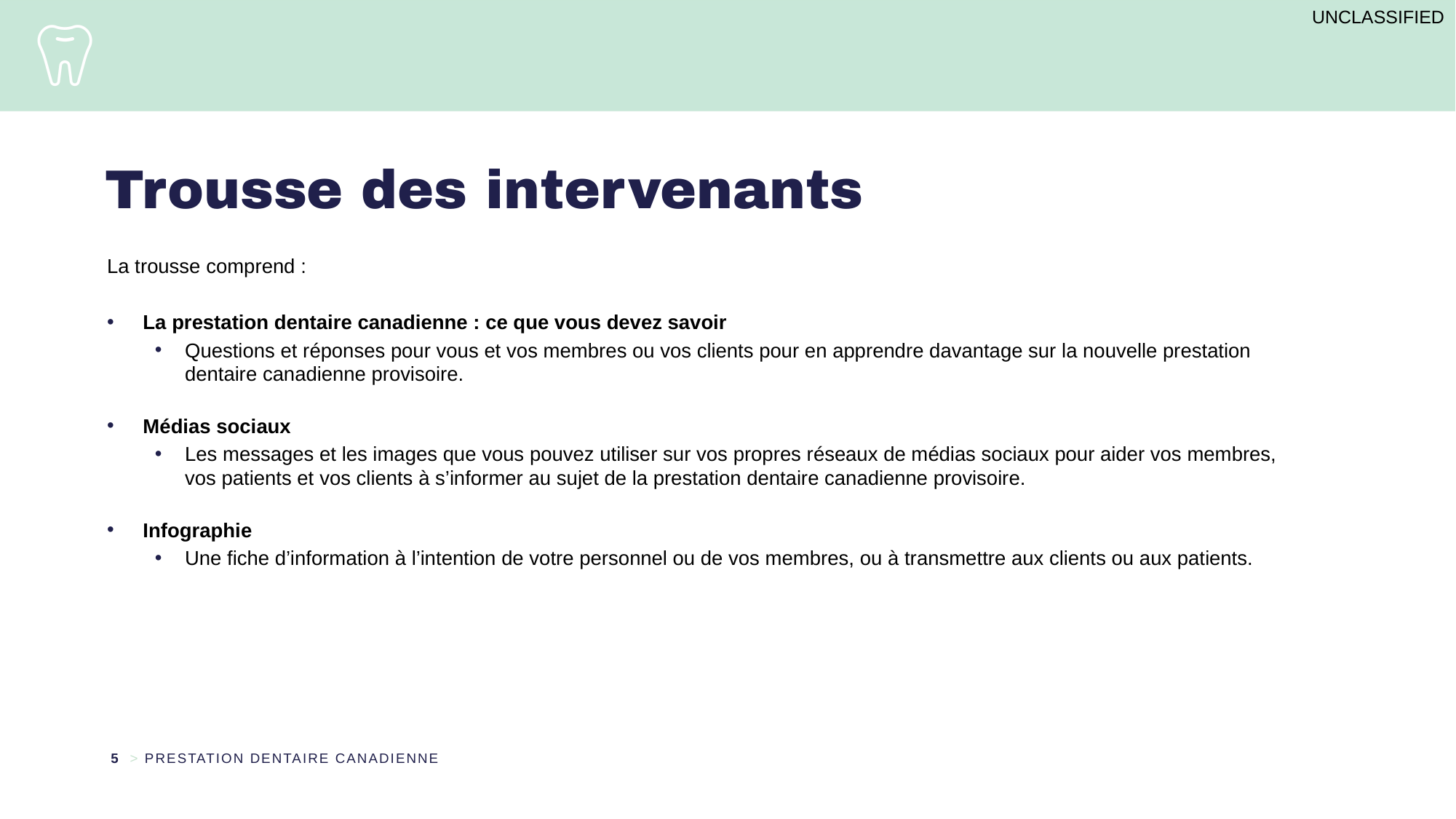

Trousse des intervenants
La trousse comprend :

La prestation dentaire canadienne : ce que vous devez savoir
Questions et réponses pour vous et vos membres ou vos clients pour en apprendre davantage sur la nouvelle prestation dentaire canadienne provisoire.
Médias sociaux
Les messages et les images que vous pouvez utiliser sur vos propres réseaux de médias sociaux pour aider vos membres, vos patients et vos clients à s’informer au sujet de la prestation dentaire canadienne provisoire.
Infographie
Une fiche d’information à l’intention de votre personnel ou de vos membres, ou à transmettre aux clients ou aux patients.